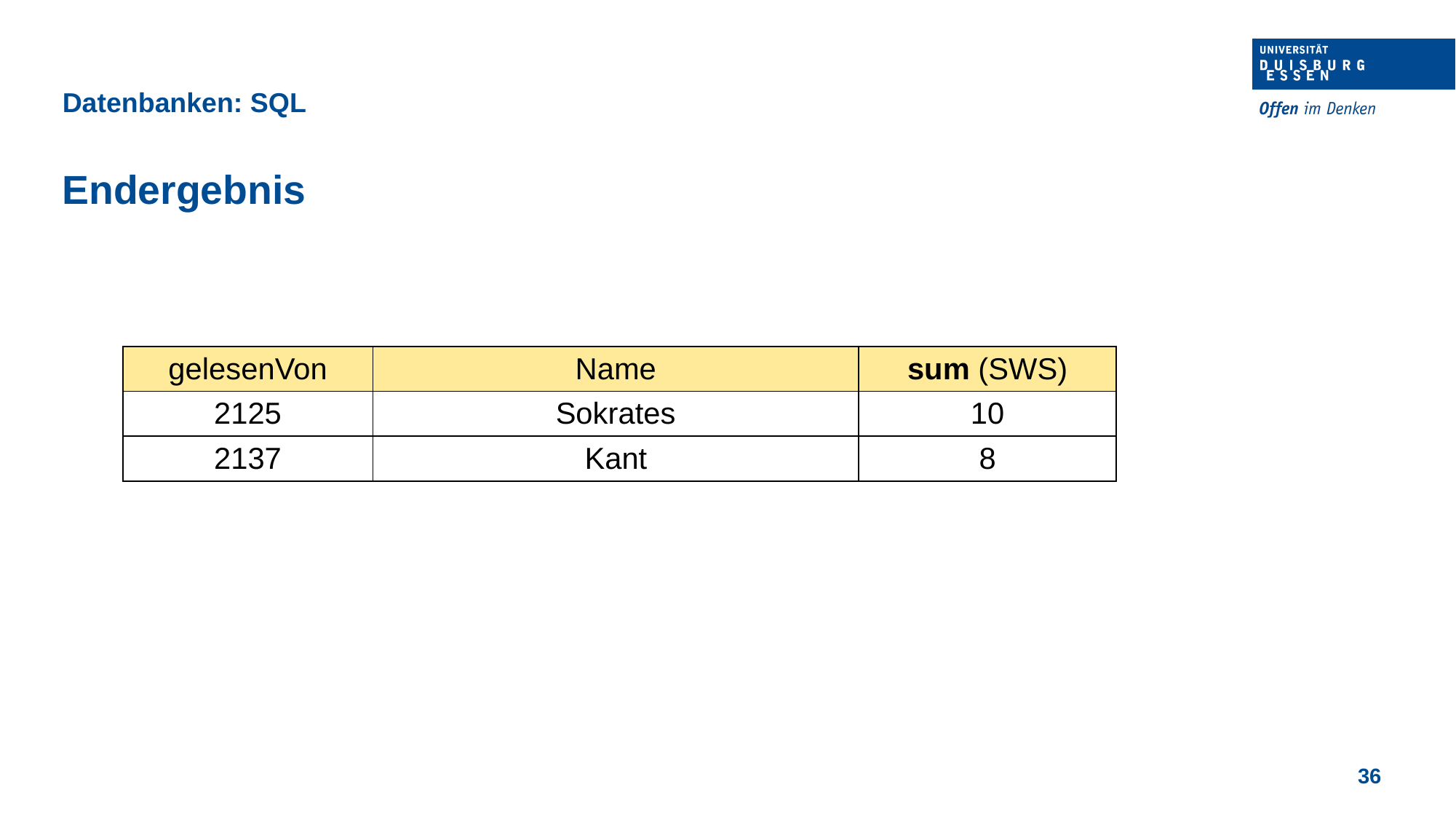

Datenbanken: SQL
Endergebnis
| gelesenVon | Name | sum (SWS) |
| --- | --- | --- |
| 2125 | Sokrates | 10 |
| 2137 | Kant | 8 |
36